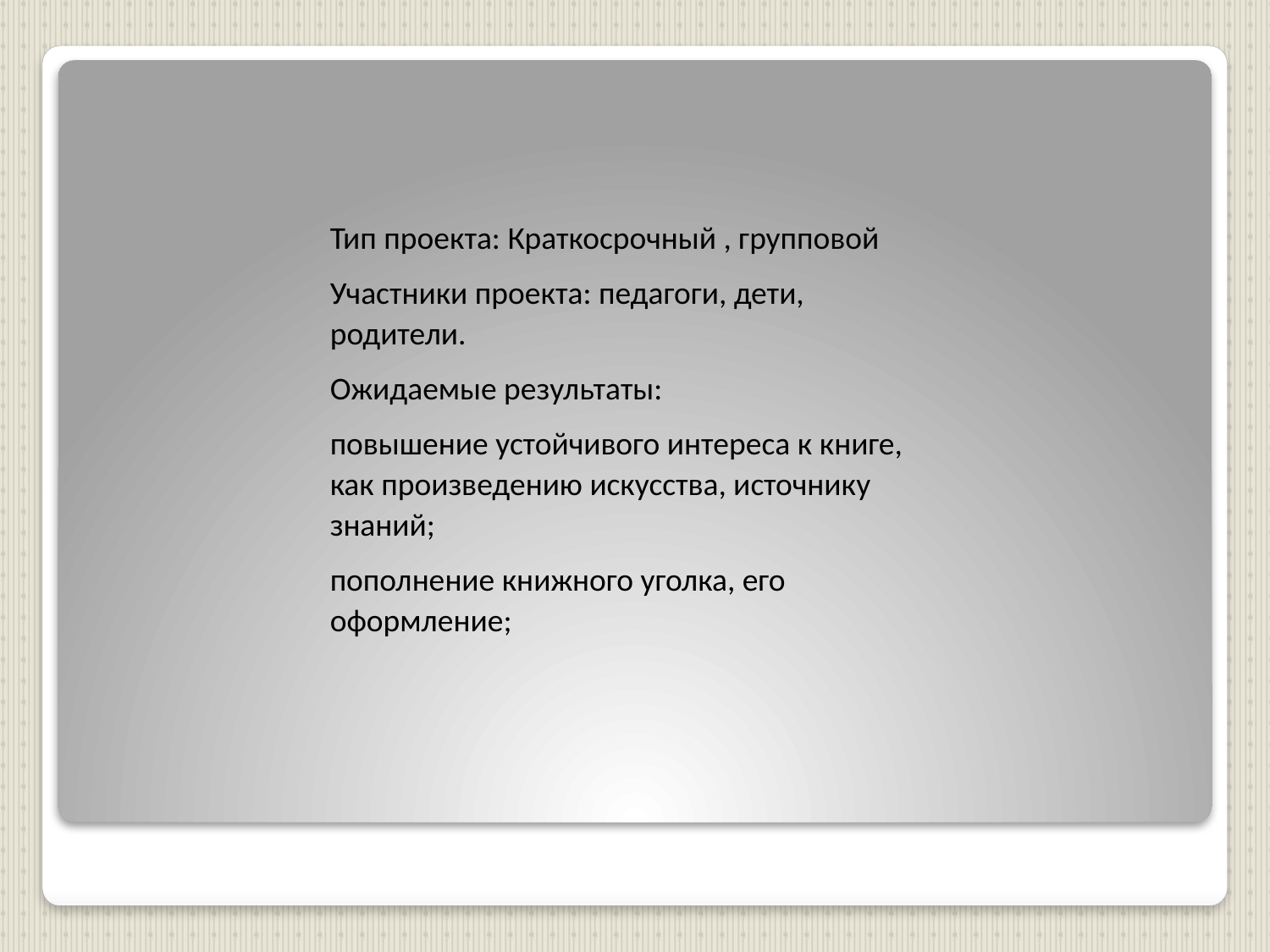

Тип проекта: Краткосрочный , групповой
Участники проекта: педагоги, дети, родители.
Ожидаемые результаты:
повышение устойчивого интереса к книге, как произведению искусства, источнику знаний;
пополнение книжного уголка, его оформление;